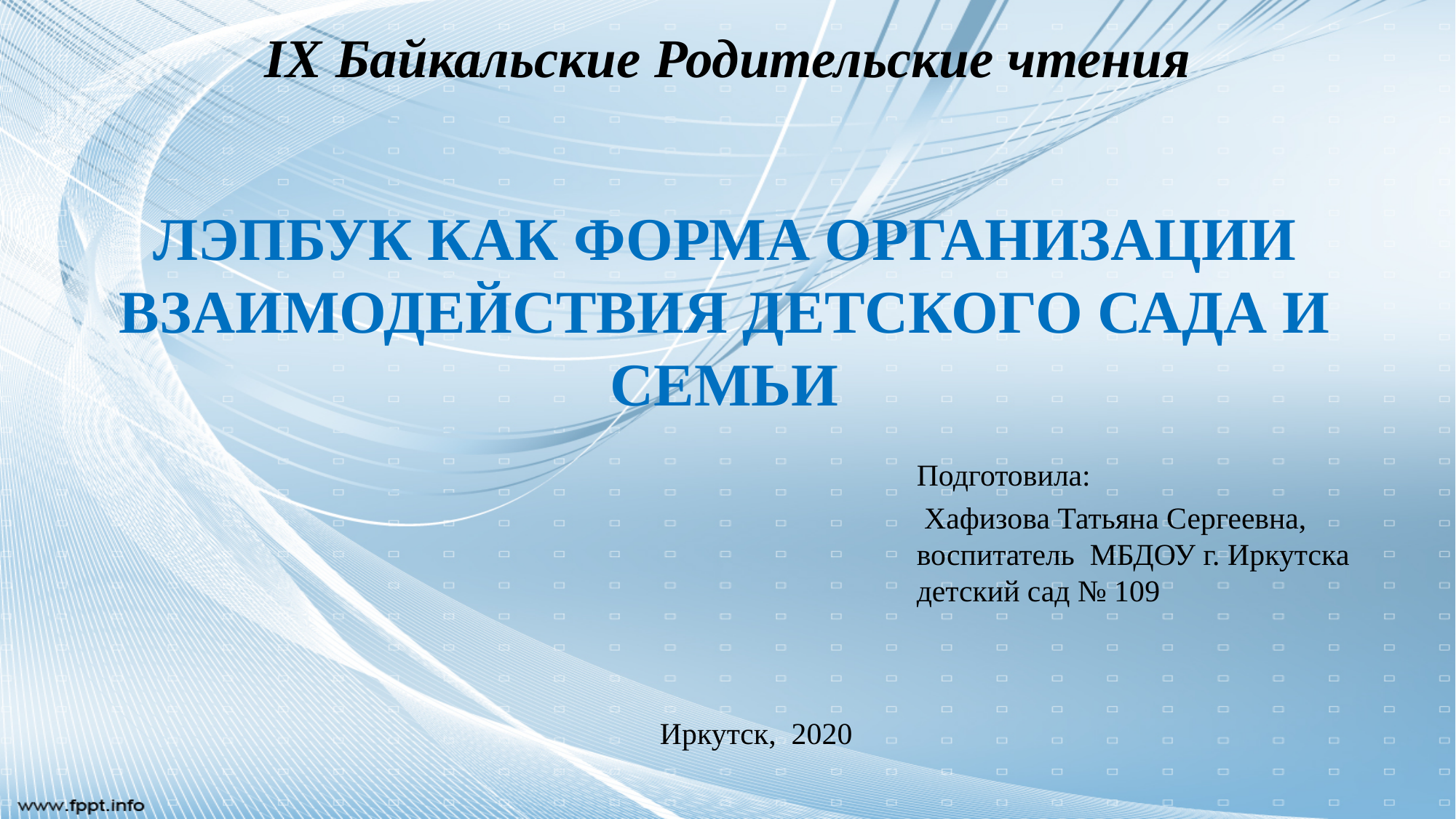

# IX Байкальские Родительские чтения
ЛЭПБУК КАК ФОРМА ОРГАНИЗАЦИИ ВЗАИМОДЕЙСТВИЯ ДЕТСКОГО САДА И СЕМЬИ
Подготовила:
 Хафизова Татьяна Сергеевна, воспитатель  МБДОУ г. Иркутска детский сад № 109
Иркутск,  2020